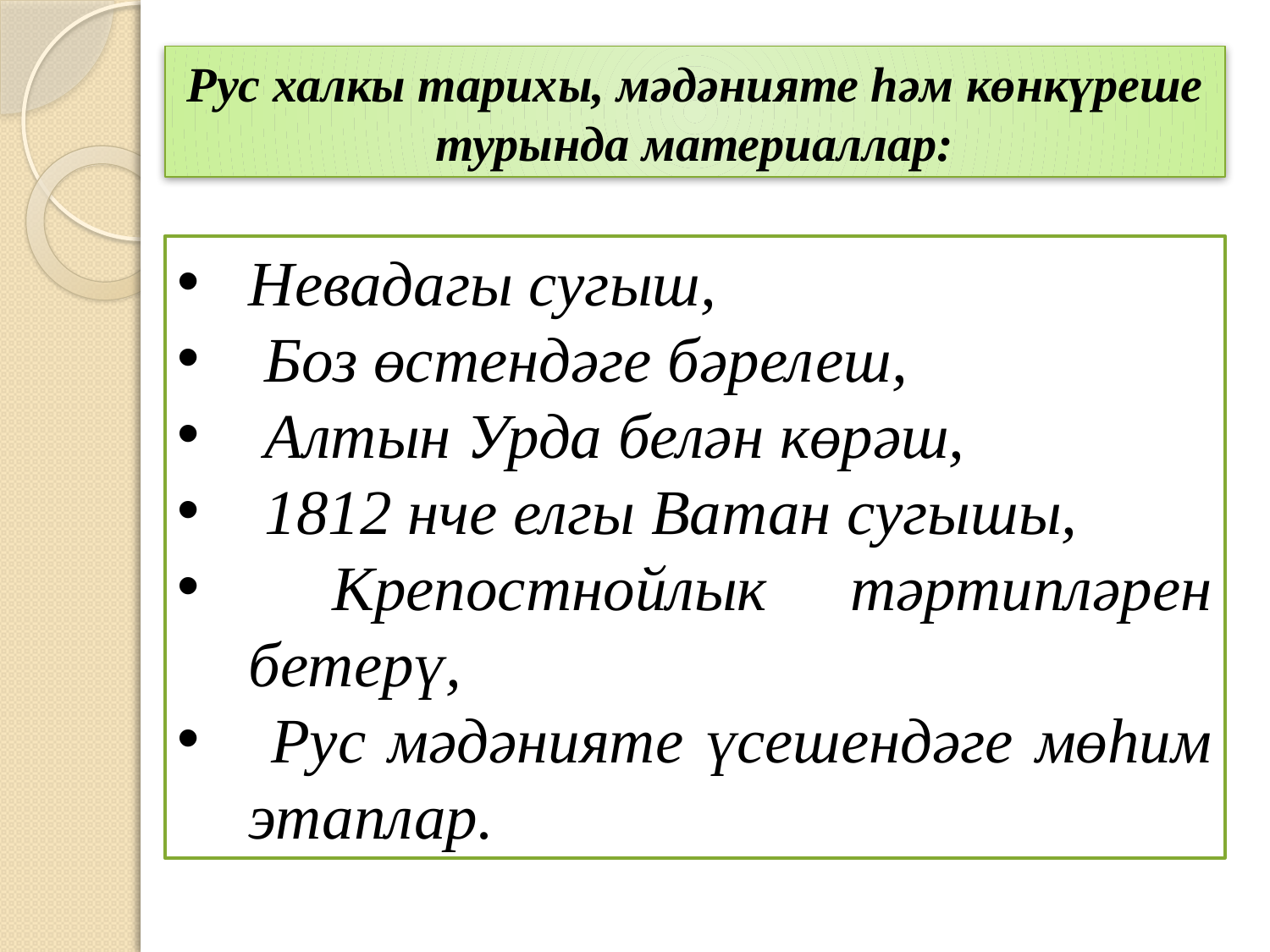

Рус халкы тарихы, мәдәнияте һәм көнкүреше турында материаллар:

Невадагы сугыш,
 Боз өстендәге бәрелеш,
 Алтын Урда белән көрәш,
 1812 нче елгы Ватан сугышы,
 Крепостнойлык тәртипләрен бетерү,
 Рус мәдәнияте үсешендәге мөһим этаплар.